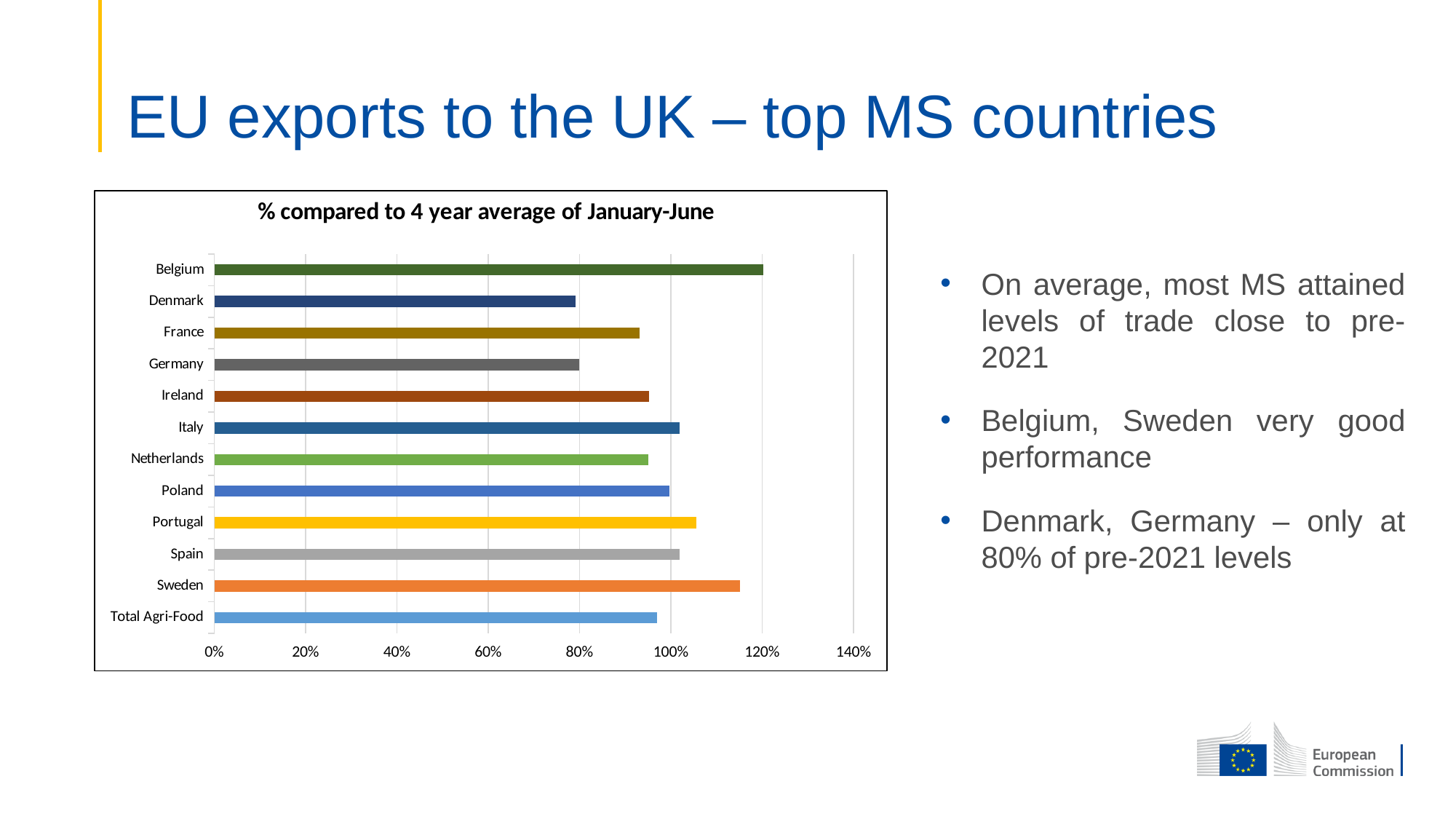

# EU exports to the UK – top MS countries

### Chart: % compared to 4 year average of January-June

| Category |  |
|---|---|
| Total Agri-Food | 0.9695695256342138 |
| Sweden | 1.1507283742447612 |
| Spain | 1.019866930435456 |
| Portugal | 1.0558540077151384 |
| Poland | 0.9964732382343792 |
| Netherlands | 0.9501049408142074 |
| Italy | 1.019255663726343 |
| Ireland | 0.9520033251488621 |
| Germany | 0.7997021423174482 |
| France | 0.9308318868807482 |
| Denmark | 0.7903693441824968 |
| Belgium | 1.2023422685804257 |
On average, most MS attained levels of trade close to pre-2021
Belgium, Sweden very good performance
Denmark, Germany – only at 80% of pre-2021 levels